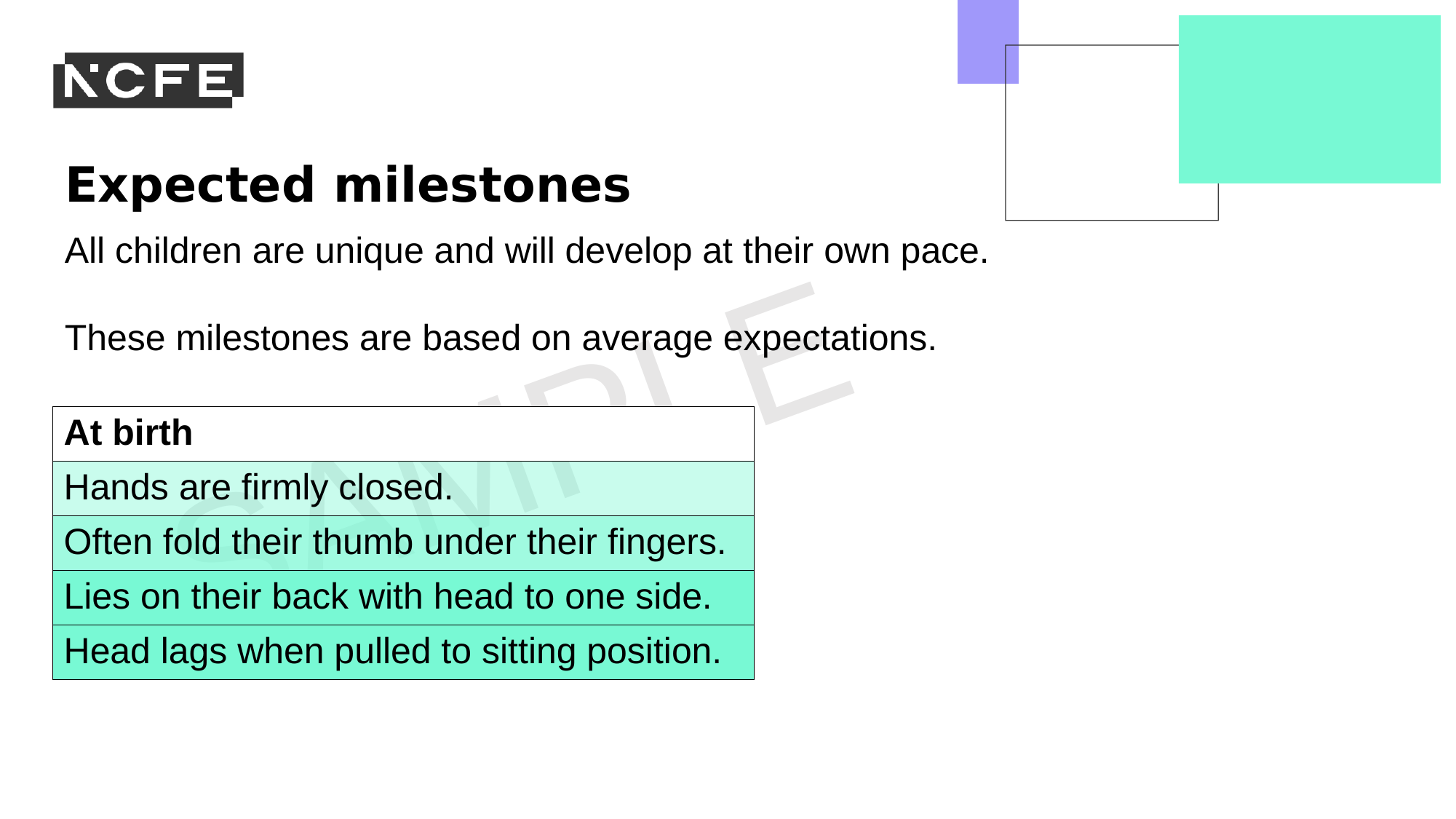

Expected milestones
All children are unique and will develop at their own pace.

These milestones are based on average expectations.
| At birth |
| --- |
| Hands are firmly closed. |
| Often fold their thumb under their fingers. |
| Lies on their back with head to one side. |
| Head lags when pulled to sitting position. |